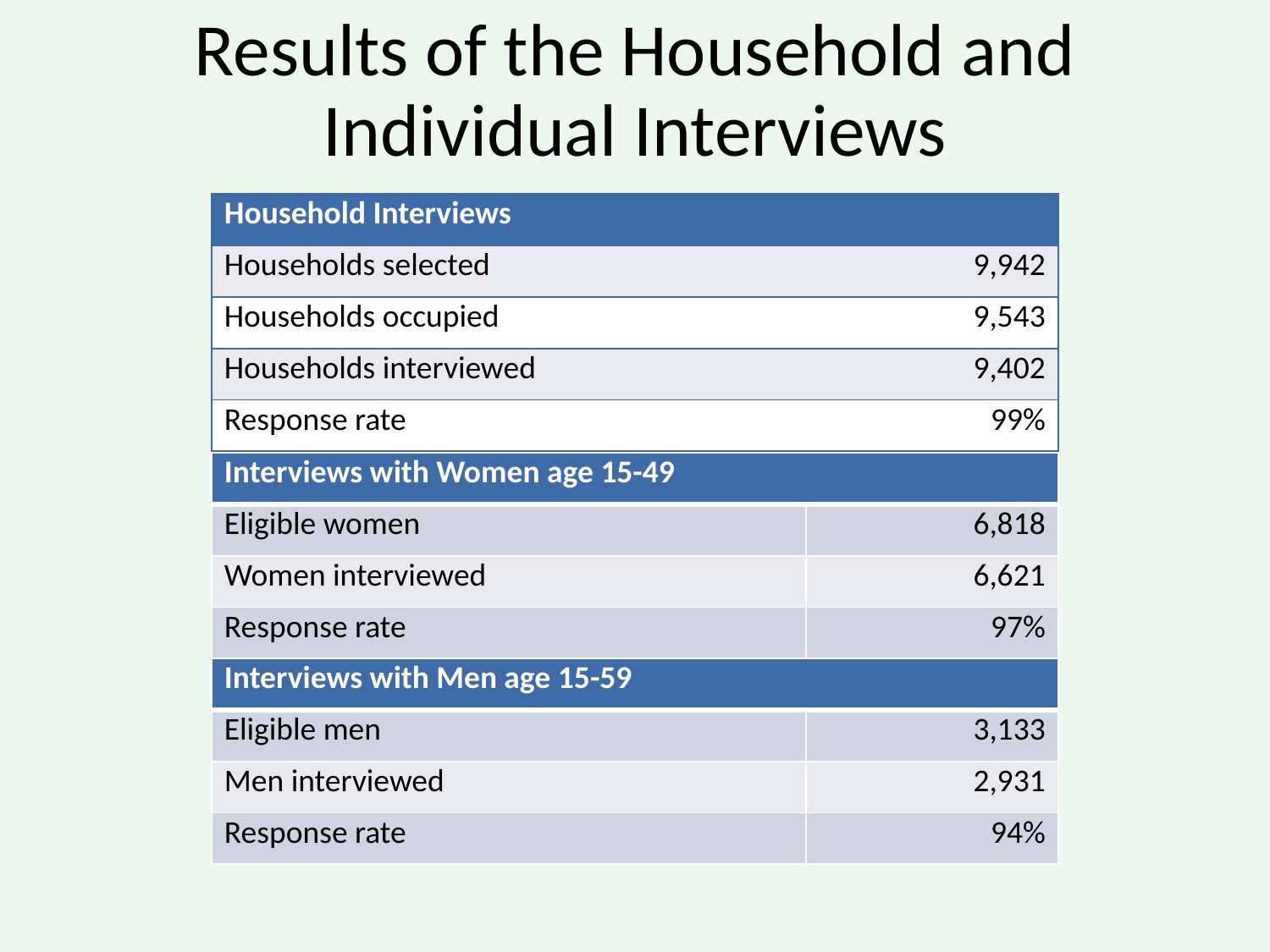

# Results of the Household and Individual Interviews
| Household Interviews |  |
| --- | --- |
| Households selected | 9,942 |
| Households occupied | 9,543 |
| Households interviewed | 9,402 |
| Response rate | 99% |
|  |  |
|  |  |
| Interviews with Women age 15-49 |  |
| --- | --- |
| Eligible women | 6,818 |
| Women interviewed | 6,621 |
| Response rate | 97% |
|  |  |
|  |  |
| Interviews with Men age 15-59 |  |
| --- | --- |
| Eligible men | 3,133 |
| Men interviewed | 2,931 |
| Response rate | 94% |